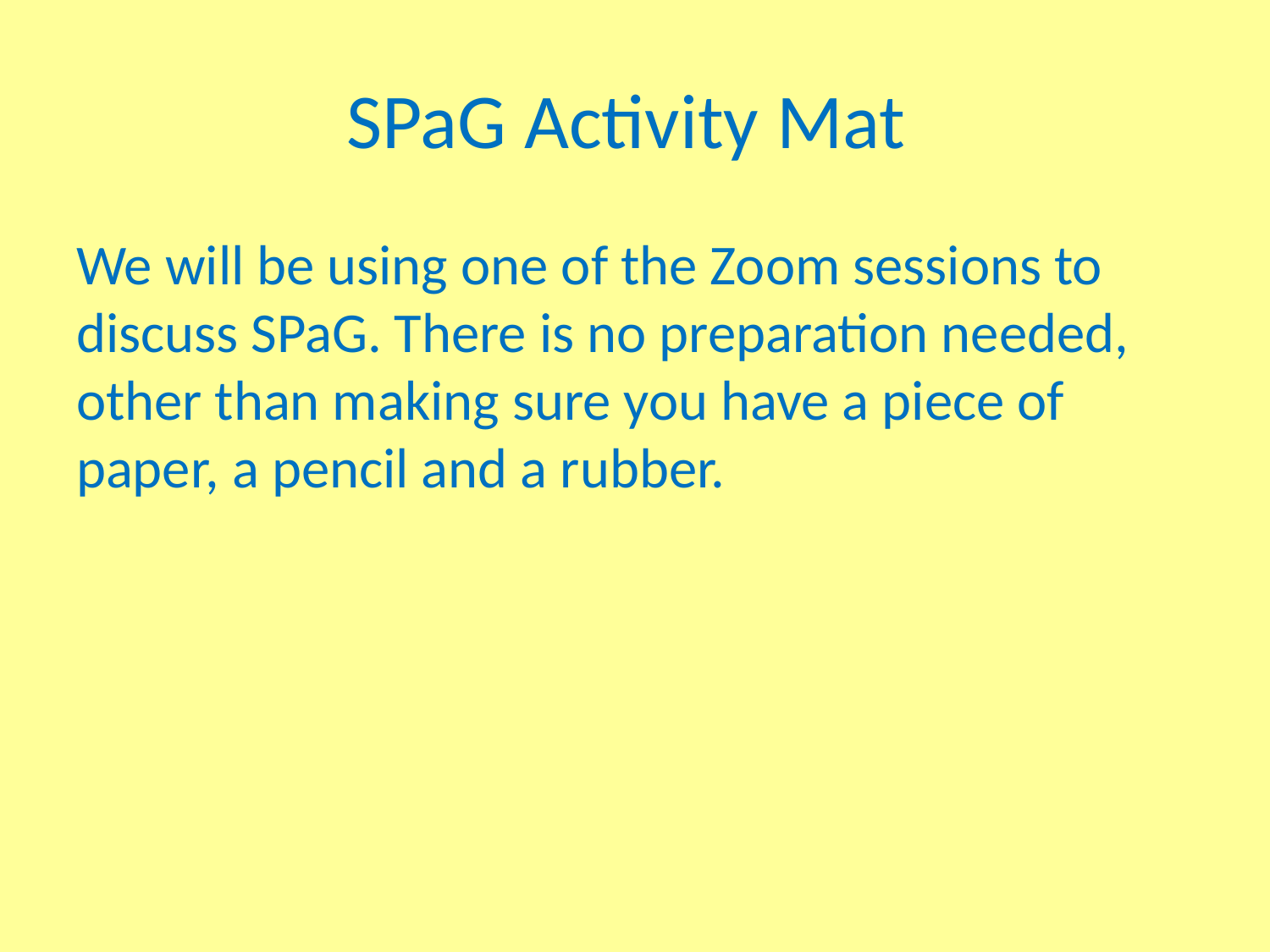

# SPaG Activity Mat
We will be using one of the Zoom sessions to discuss SPaG. There is no preparation needed, other than making sure you have a piece of paper, a pencil and a rubber.